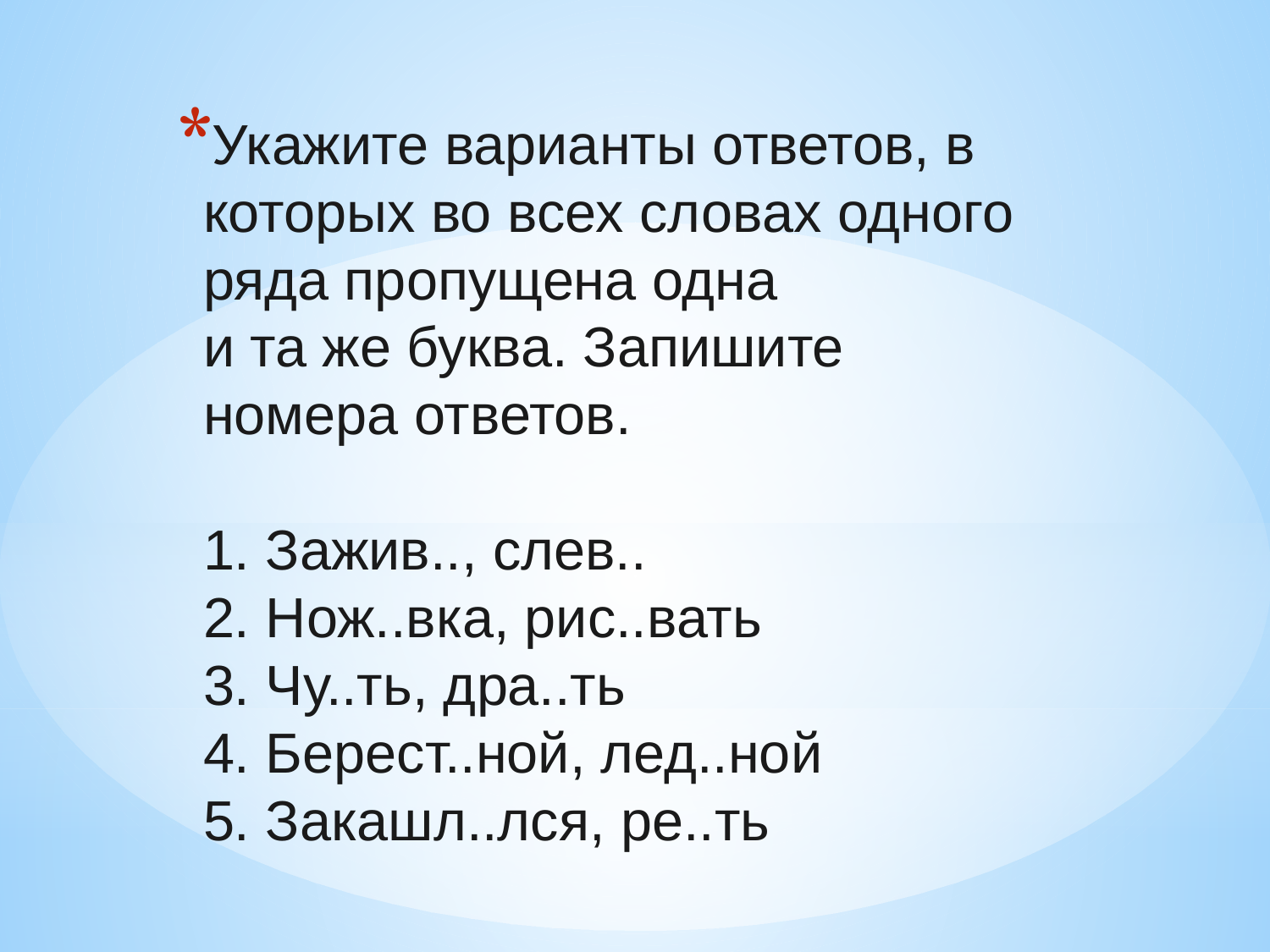

Укажите варианты ответов, в которых во всех словах одного ряда пропущена одна 
и та же буква. Запишите номера ответов. 
1. Зажив.., слев.. 
2. Нож..вка, рис..вать 
3. Чу..ть, дра..ть 
4. Берест..ной, лед..ной 
5. Закашл..лся, ре..ть
#